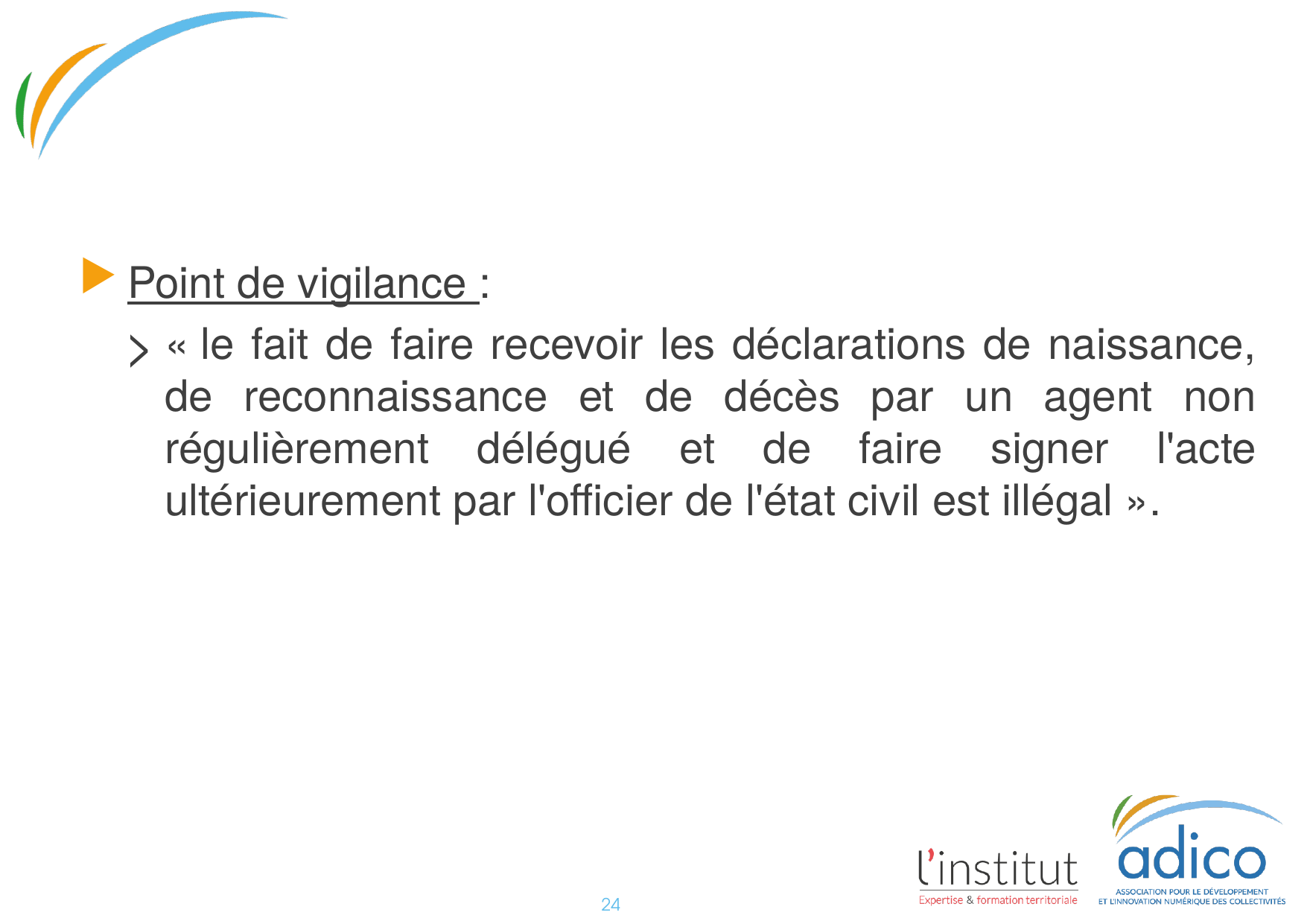

#

Point de vigilance :
« le fait de faire recevoir les déclarations de naissance, de reconnaissance et de décès par un agent non régulièrement délégué et de faire signer l'acte ultérieurement par l'officier de l'état civil est illégal ».